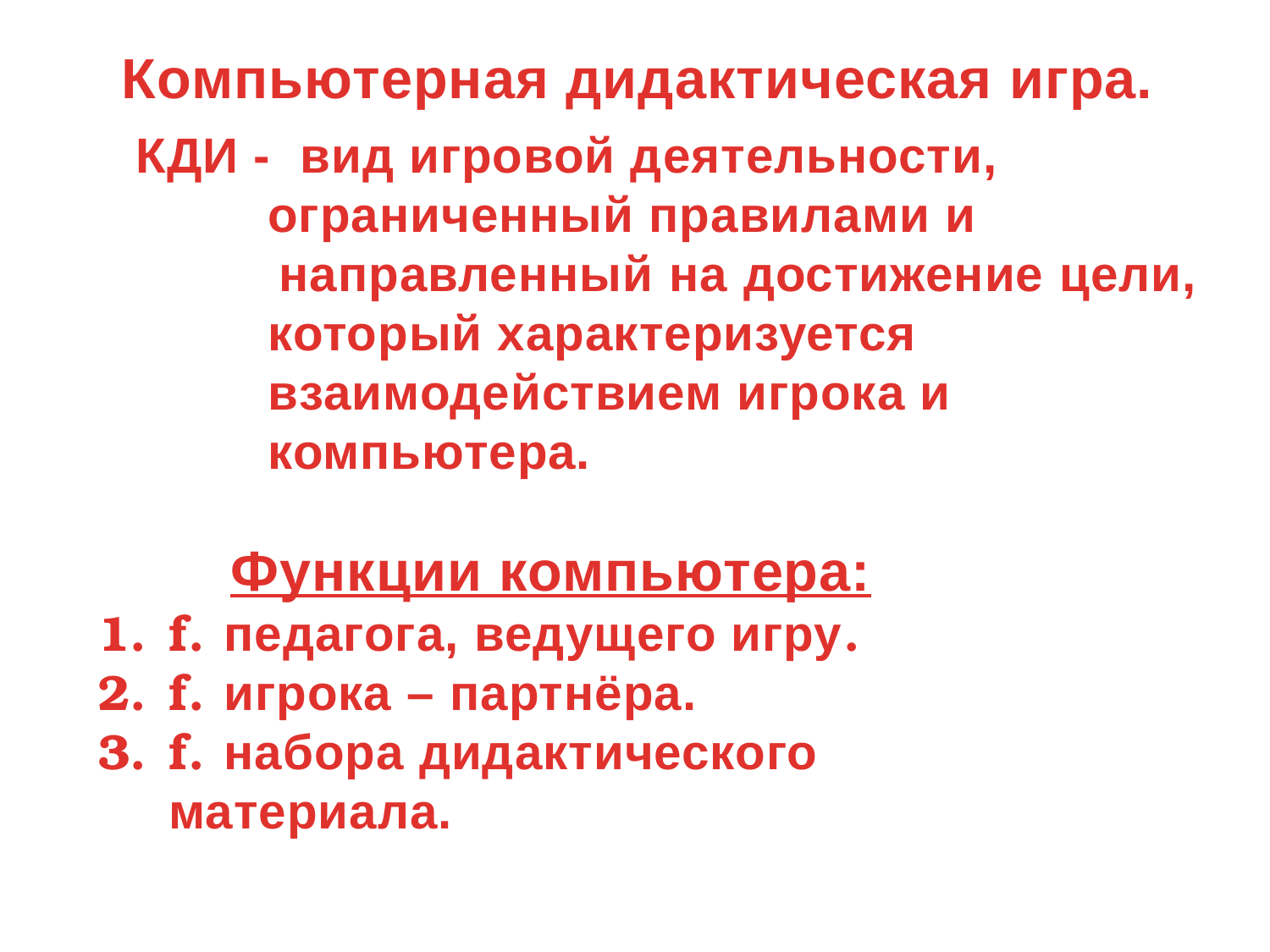

Компьютерная дидактическая игра.
       КДИ -  вид игровой деятельности,
                ограниченный правилами и
                направленный на достижение цели,
                который характеризуется
                взаимодействием игрока и
                компьютера.
Функции компьютера:
f. педагога, ведущего игру.
f. игрока – партнёра.
f. набора дидактического материала.